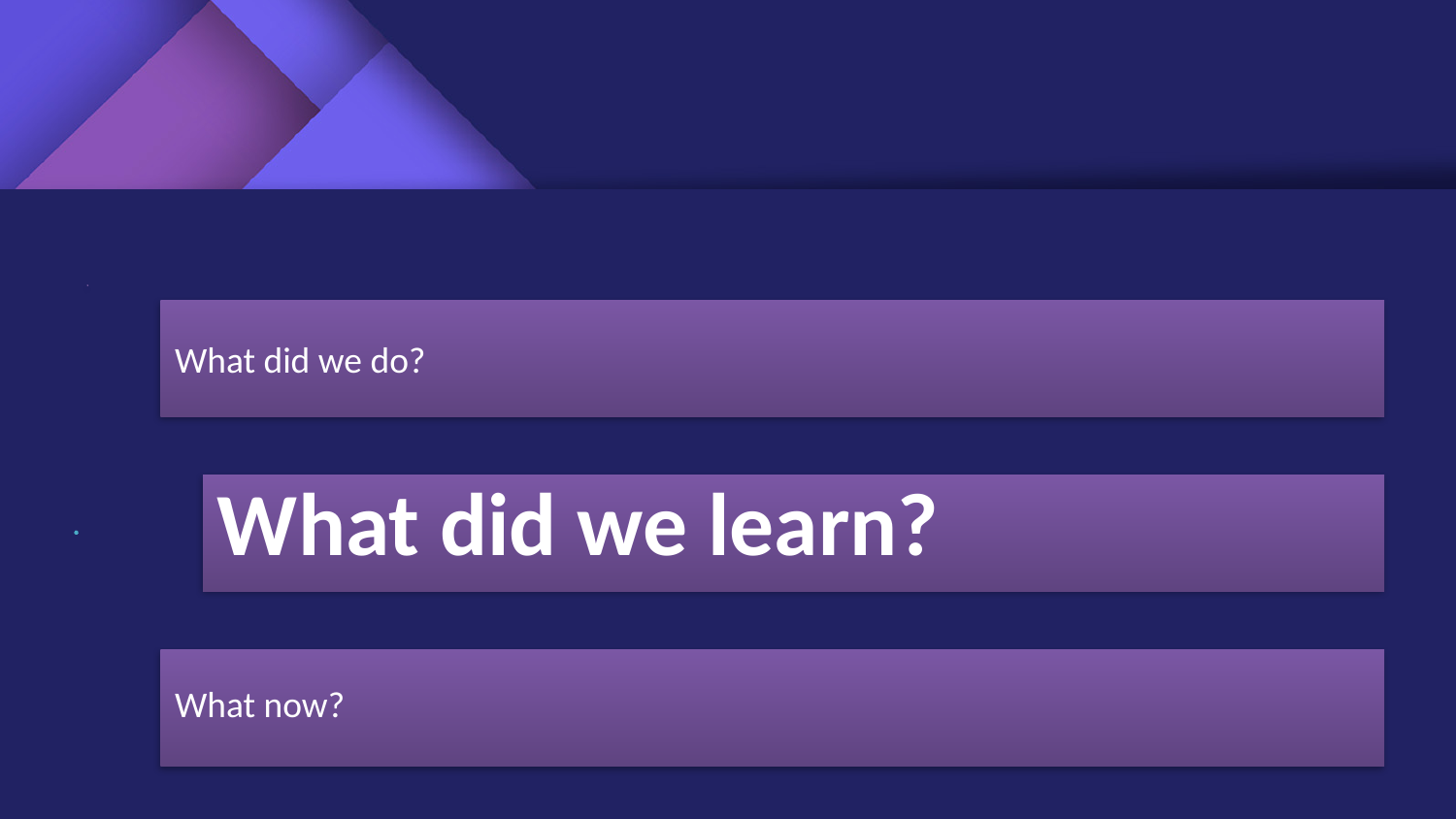

What did we do?
What did we learn?
What now?